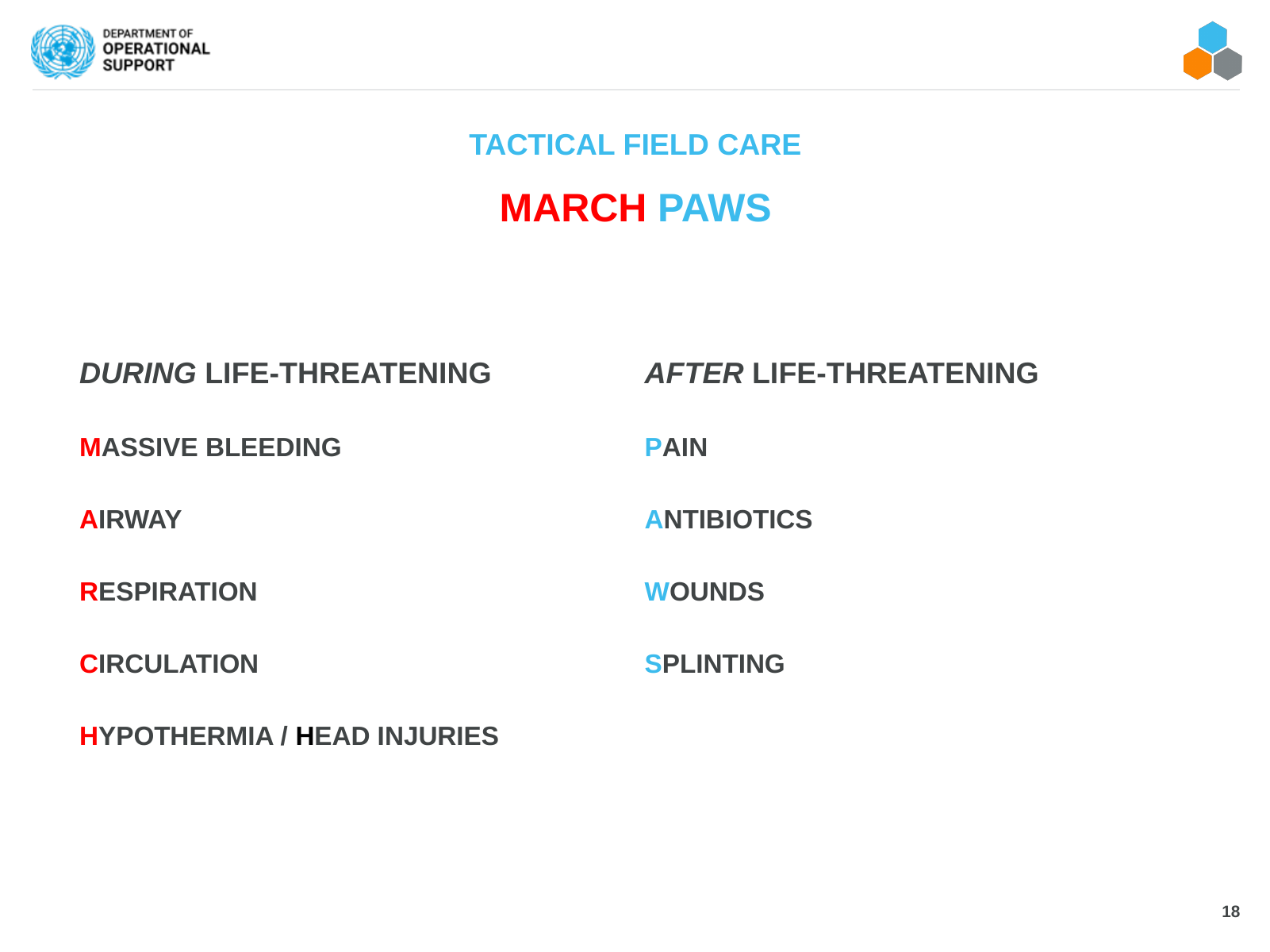

# TACTICAL FIELD CARE
MARCH PAWS

DURING LIFE-THREATENING

MASSIVE BLEEDING

AIRWAY

RESPIRATION

CIRCULATION

HYPOTHERMIA / HEAD INJURIES
AFTER LIFE-THREATENING

PAIN

ANTIBIOTICS

WOUNDS

SPLINTING